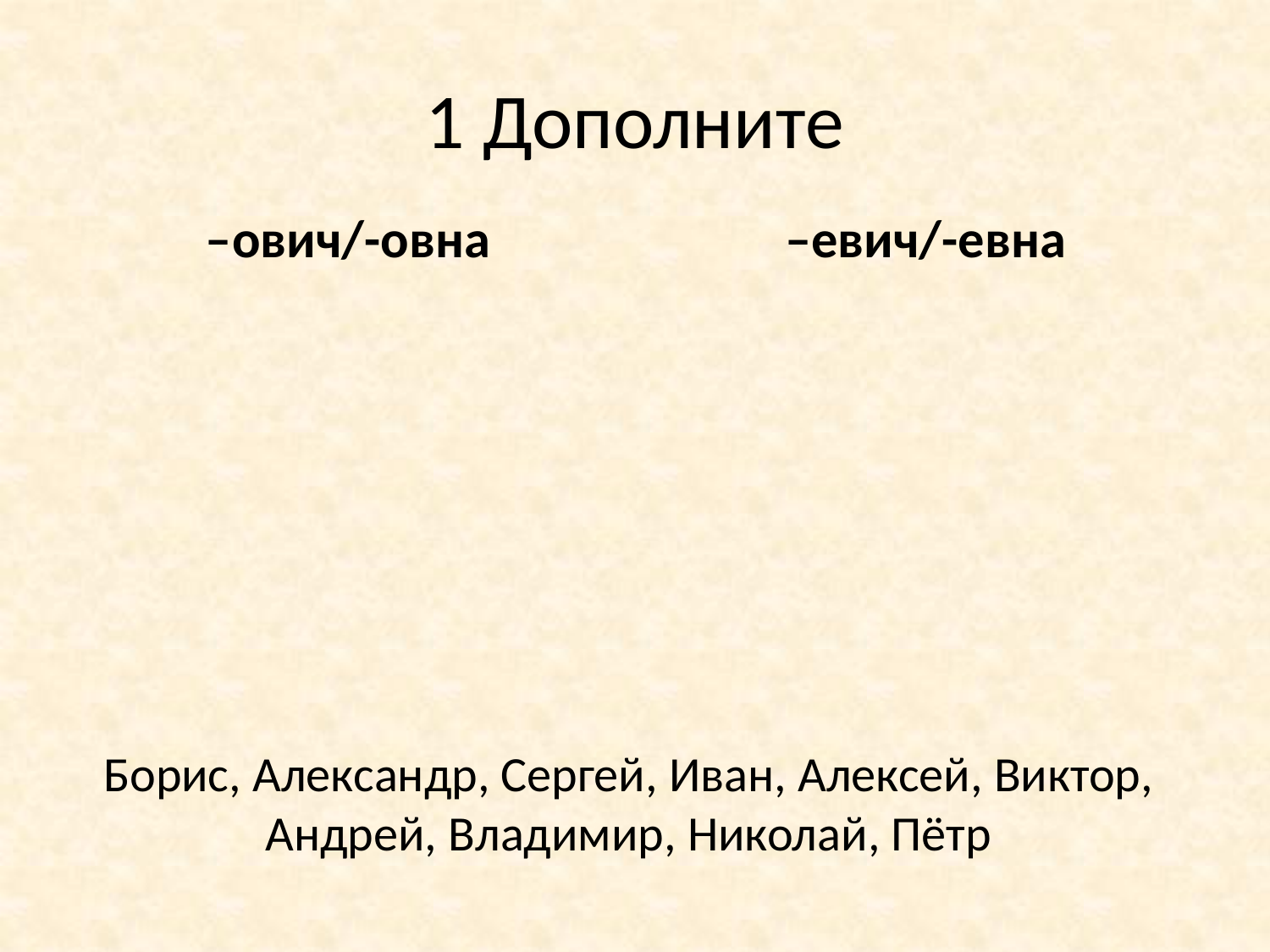

# 1 Дополните
–ович/-овна
–евич/-евна
Борис, Александр, Сергей, Иван, Алексей, Виктор,
Андрей, Владимир, Николай, Пётр